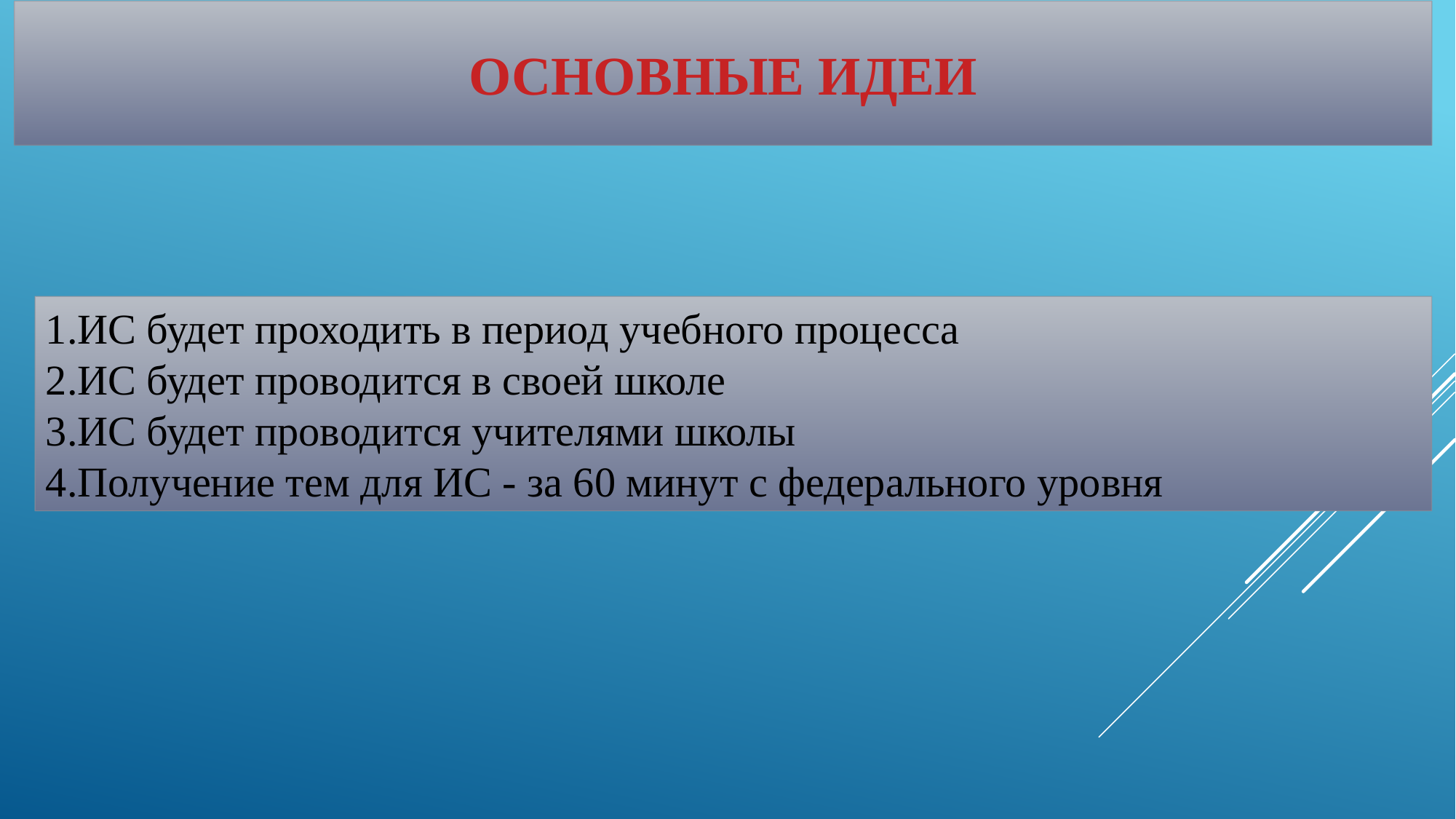

Основные идеи

1.ИС будет проходить в период учебного процесса
2.ИС будет проводится в своей школе
3.ИС будет проводится учителями школы
4.Получение тем для ИС - за 60 минут с федерального уровня